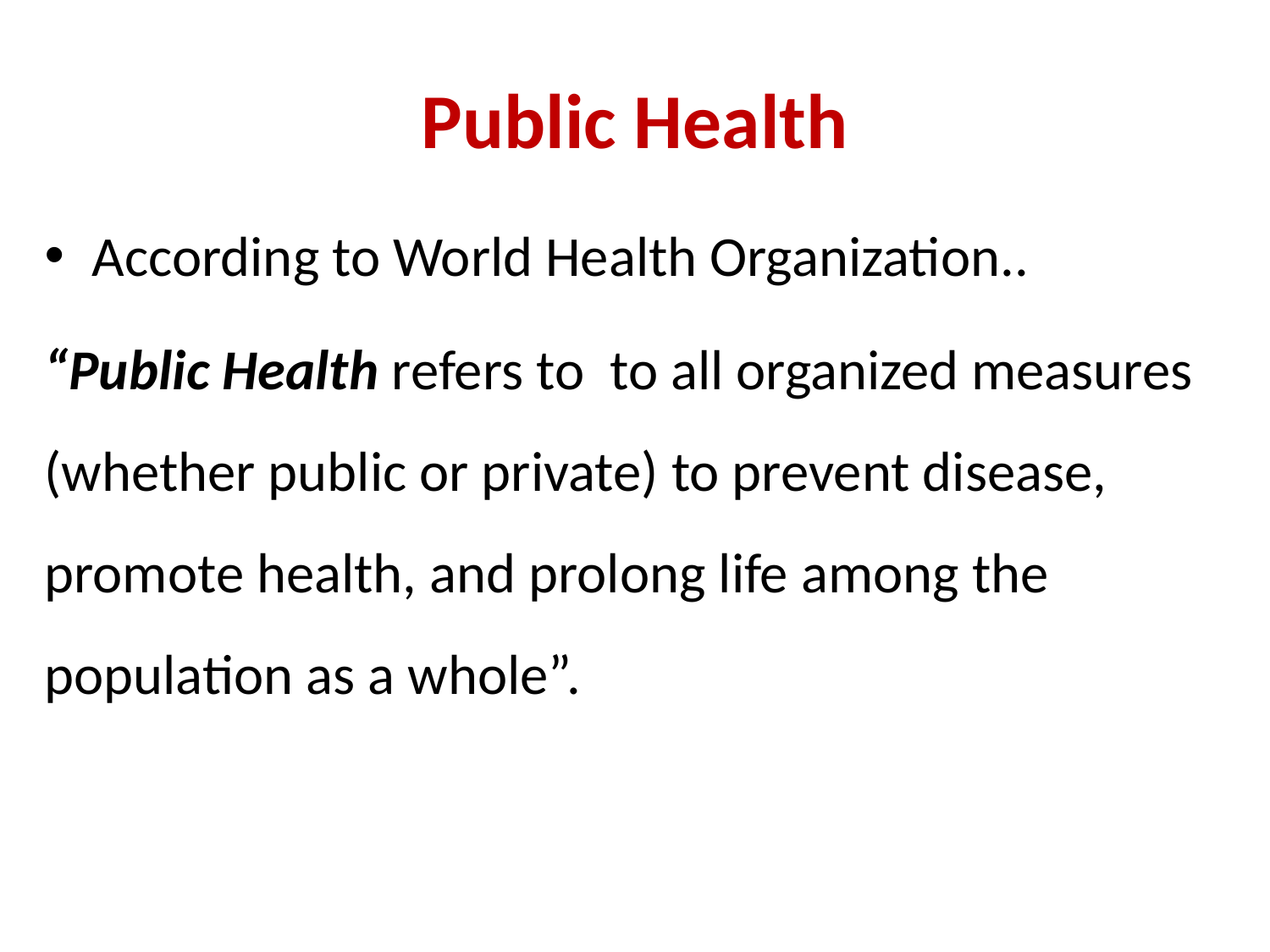

# Public Health
According to World Health Organization..
“Public Health refers to  to all organized measures (whether public or private) to prevent disease, promote health, and prolong life among the population as a whole”.